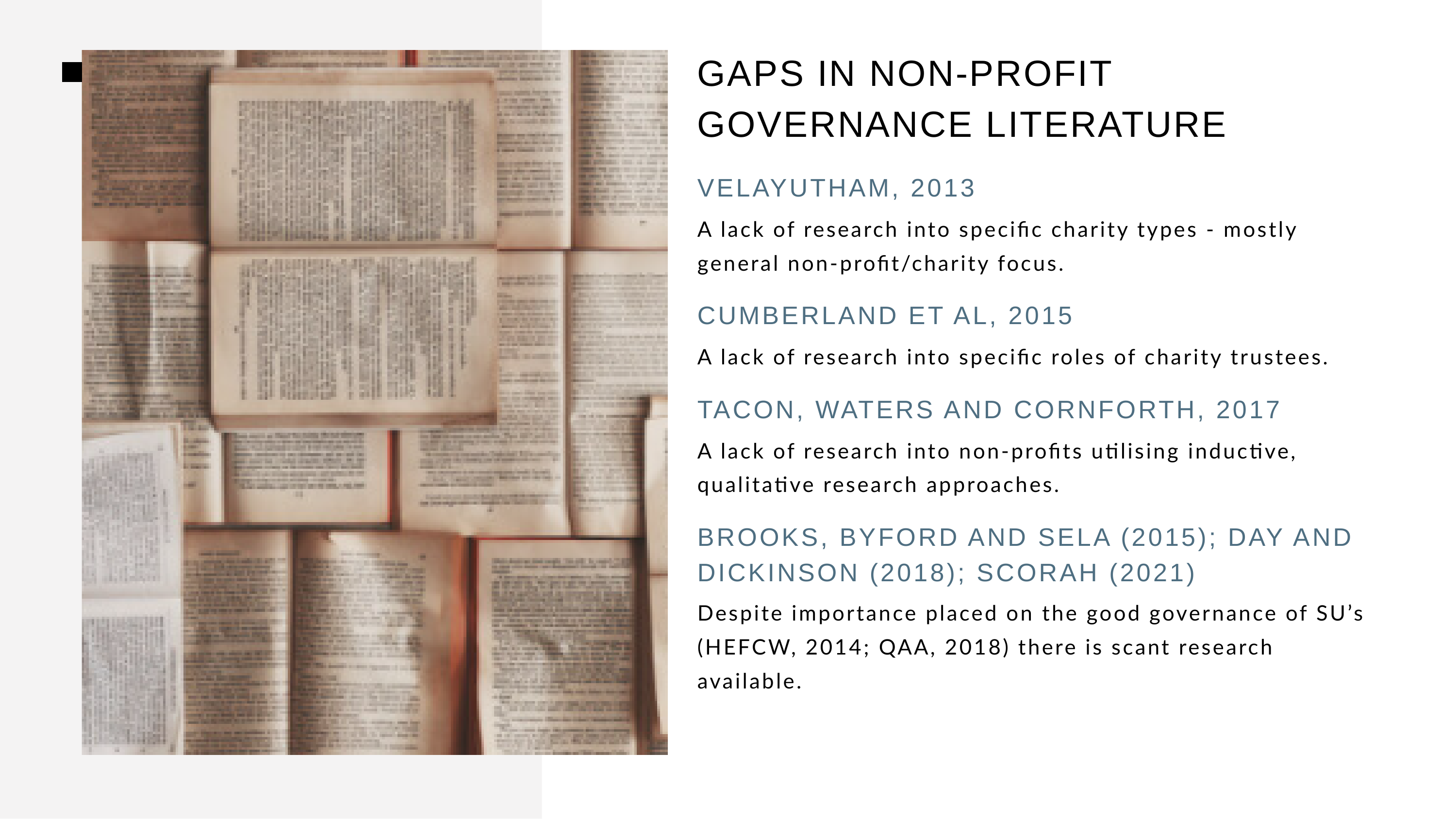

GAPS IN NON-PROFIT GOVERNANCE LITERATURE

VELAYUTHAM, 2013
A lack of research into specific charity types - mostly general non-profit/charity focus.
CUMBERLAND ET AL, 2015
A lack of research into specific roles of charity trustees.
TACON, WATERS AND CORNFORTH, 2017
A lack of research into non-profits utilising inductive, qualitative research approaches.
BROOKS, BYFORD AND SELA (2015); DAY AND DICKINSON (2018); SCORAH (2021)
Despite importance placed on the good governance of SU’s (HEFCW, 2014; QAA, 2018) there is scant research available.